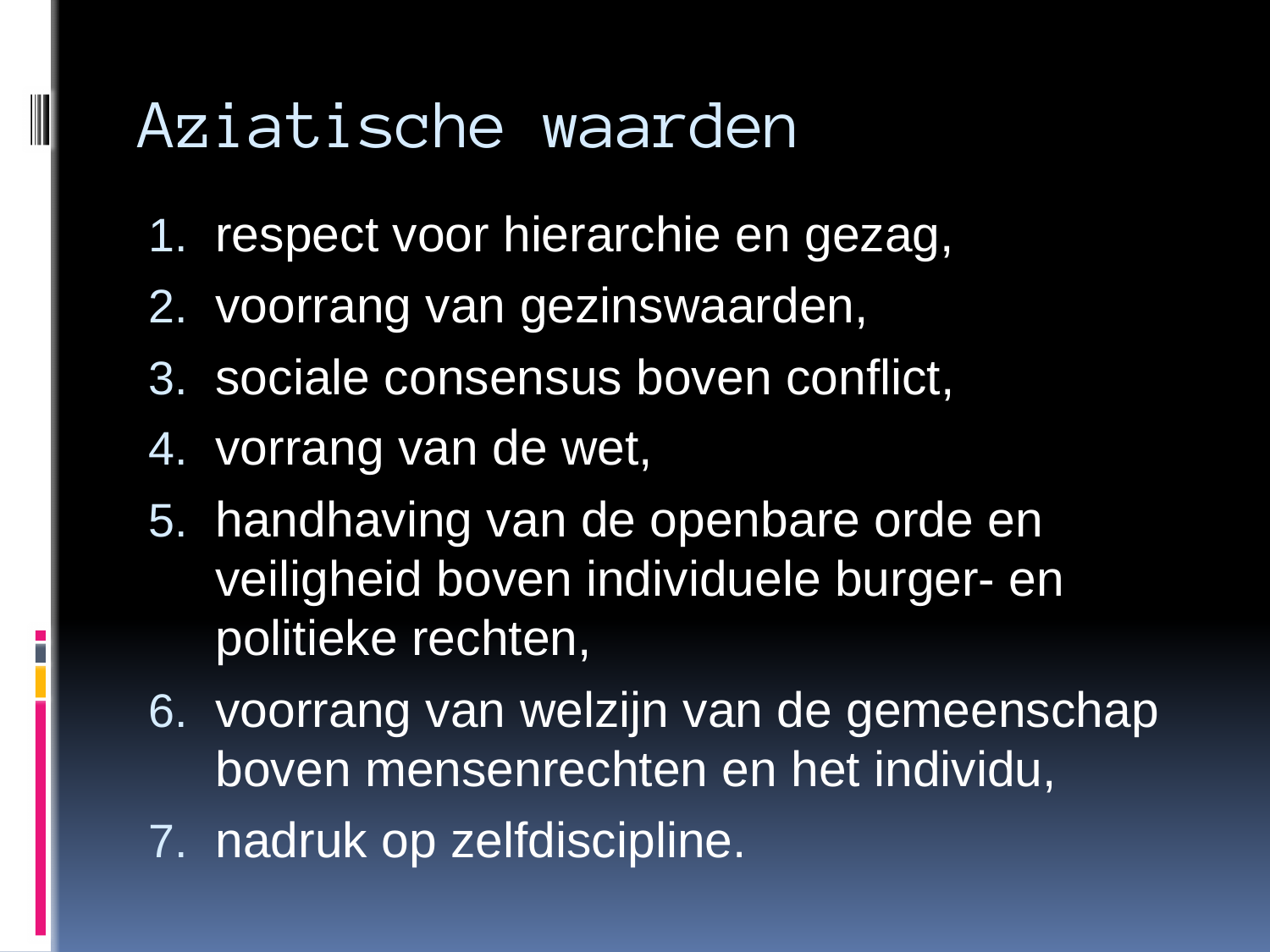

# Aziatische waarden
respect voor hierarchie en gezag,
voorrang van gezinswaarden,
sociale consensus boven conflict,
vorrang van de wet,
handhaving van de openbare orde en veiligheid boven individuele burger- en politieke rechten,
voorrang van welzijn van de gemeenschap boven mensenrechten en het individu,
nadruk op zelfdiscipline.